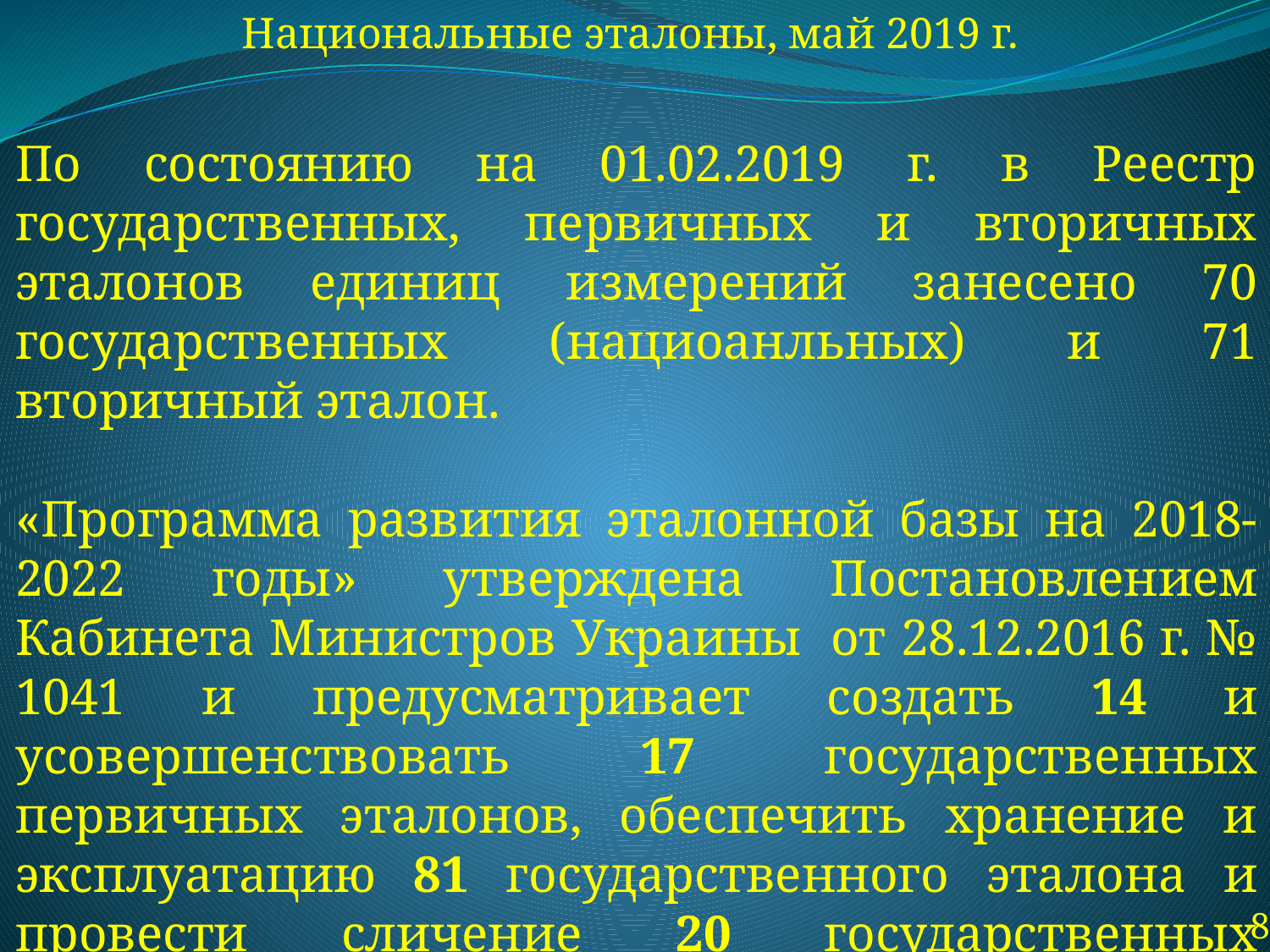

Национальные эталоны, май 2019 г.
По состоянию на 01.02.2019 г. в Реестр государственных, первичных и вторичных эталонов единиц измерений занесено 70 государственных (нациоанльных) и 71 вторичный эталон.

«Программа развития эталонной базы на 2018-2022 годы» утверждена Постановлением Кабинета Министров Украины  от 28.12.2016 г. № 1041 и предусматривает создать 14 и усовершенствовать 17 государственных первичных эталонов, обеспечить хранение и эксплуатацию 81 государственного эталона и провести сличение 20 государственных эталонов на международном уровне.
8